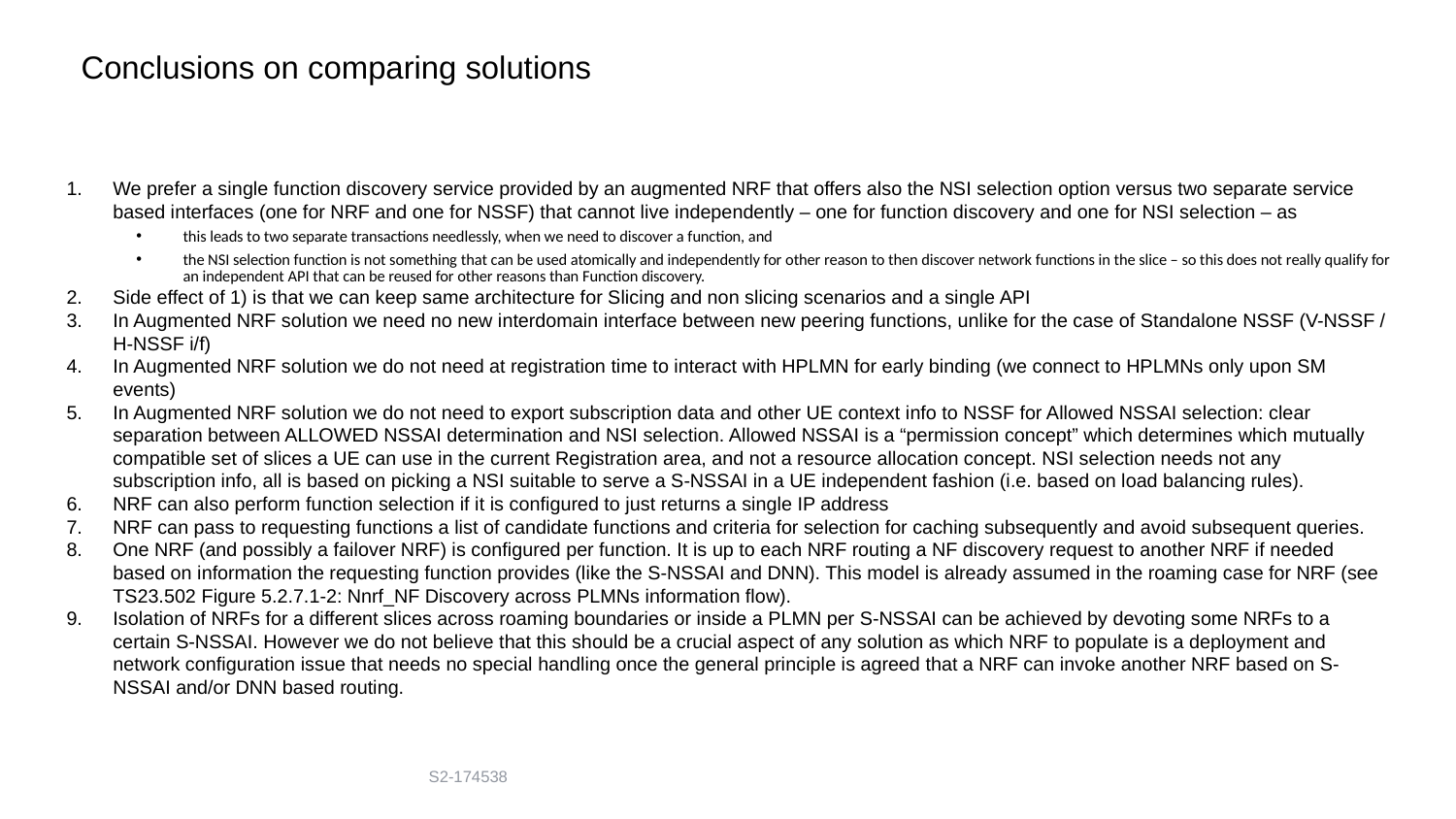

# Conclusions on comparing solutions
We prefer a single function discovery service provided by an augmented NRF that offers also the NSI selection option versus two separate service based interfaces (one for NRF and one for NSSF) that cannot live independently – one for function discovery and one for NSI selection – as
this leads to two separate transactions needlessly, when we need to discover a function, and
the NSI selection function is not something that can be used atomically and independently for other reason to then discover network functions in the slice – so this does not really qualify for an independent API that can be reused for other reasons than Function discovery.
Side effect of 1) is that we can keep same architecture for Slicing and non slicing scenarios and a single API
In Augmented NRF solution we need no new interdomain interface between new peering functions, unlike for the case of Standalone NSSF (V-NSSF / H-NSSF i/f)
In Augmented NRF solution we do not need at registration time to interact with HPLMN for early binding (we connect to HPLMNs only upon SM events)
In Augmented NRF solution we do not need to export subscription data and other UE context info to NSSF for Allowed NSSAI selection: clear separation between ALLOWED NSSAI determination and NSI selection. Allowed NSSAI is a “permission concept” which determines which mutually compatible set of slices a UE can use in the current Registration area, and not a resource allocation concept. NSI selection needs not any subscription info, all is based on picking a NSI suitable to serve a S-NSSAI in a UE independent fashion (i.e. based on load balancing rules).
NRF can also perform function selection if it is configured to just returns a single IP address
NRF can pass to requesting functions a list of candidate functions and criteria for selection for caching subsequently and avoid subsequent queries.
One NRF (and possibly a failover NRF) is configured per function. It is up to each NRF routing a NF discovery request to another NRF if needed based on information the requesting function provides (like the S-NSSAI and DNN). This model is already assumed in the roaming case for NRF (see TS23.502 Figure 5.2.7.1-2: Nnrf_NF Discovery across PLMNs information flow).
Isolation of NRFs for a different slices across roaming boundaries or inside a PLMN per S-NSSAI can be achieved by devoting some NRFs to a  certain S-NSSAI. However we do not believe that this should be a crucial aspect of any solution as which NRF to populate is a deployment and network configuration issue that needs no special handling once the general principle is agreed that a NRF can invoke another NRF based on S-NSSAI and/or DNN based routing.

S2-174538